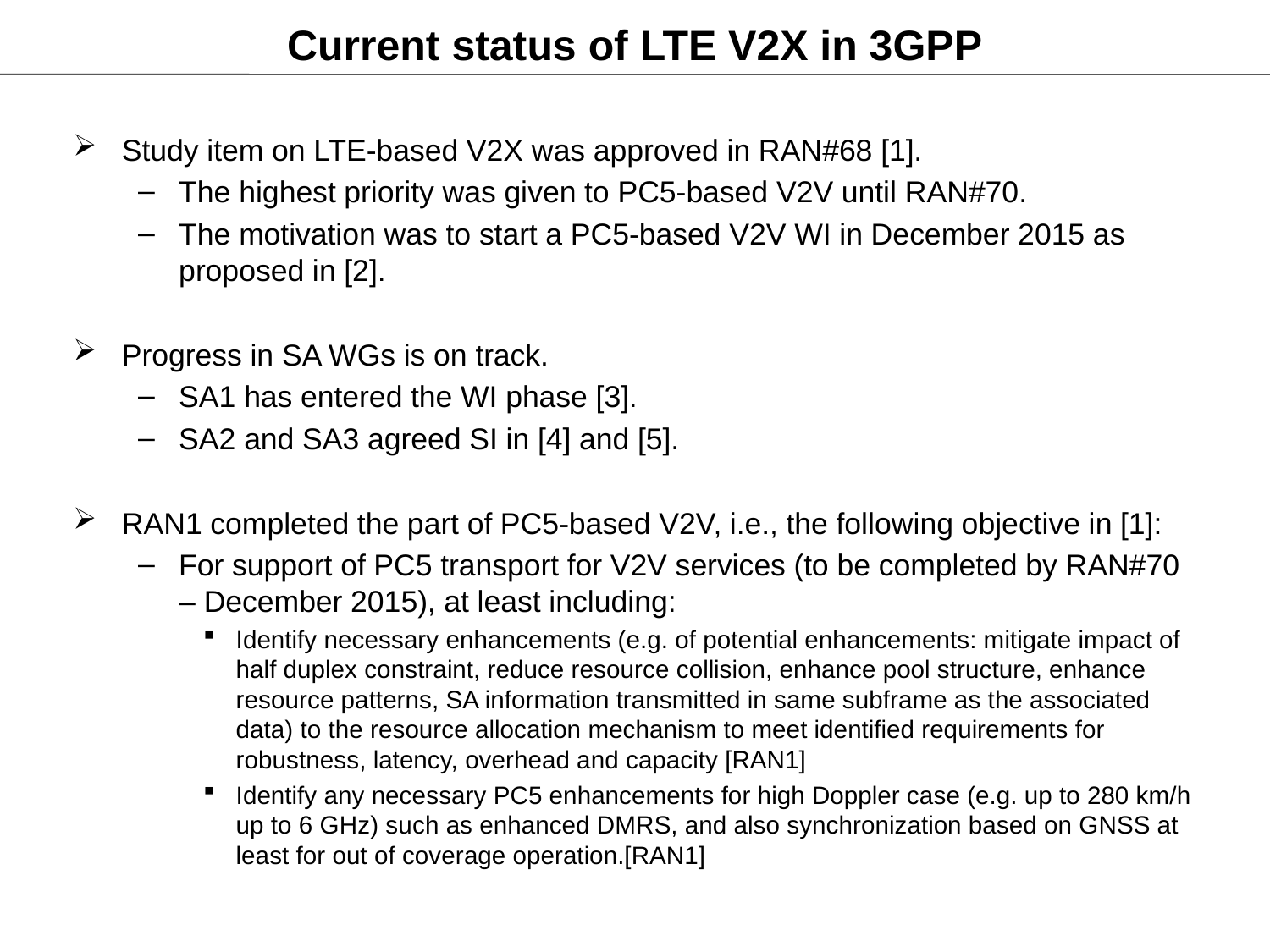

# Current status of LTE V2X in 3GPP
Study item on LTE-based V2X was approved in RAN#68 [1].
The highest priority was given to PC5-based V2V until RAN#70.
The motivation was to start a PC5-based V2V WI in December 2015 as proposed in [2].

Progress in SA WGs is on track.
SA1 has entered the WI phase [3].
SA2 and SA3 agreed SI in [4] and [5].

RAN1 completed the part of PC5-based V2V, i.e., the following objective in [1]:
For support of PC5 transport for V2V services (to be completed by RAN#70 – December 2015), at least including:
Identify necessary enhancements (e.g. of potential enhancements: mitigate impact of half duplex constraint, reduce resource collision, enhance pool structure, enhance resource patterns, SA information transmitted in same subframe as the associated data) to the resource allocation mechanism to meet identified requirements for robustness, latency, overhead and capacity [RAN1]
Identify any necessary PC5 enhancements for high Doppler case (e.g. up to 280 km/h up to 6 GHz) such as enhanced DMRS, and also synchronization based on GNSS at least for out of coverage operation.[RAN1]